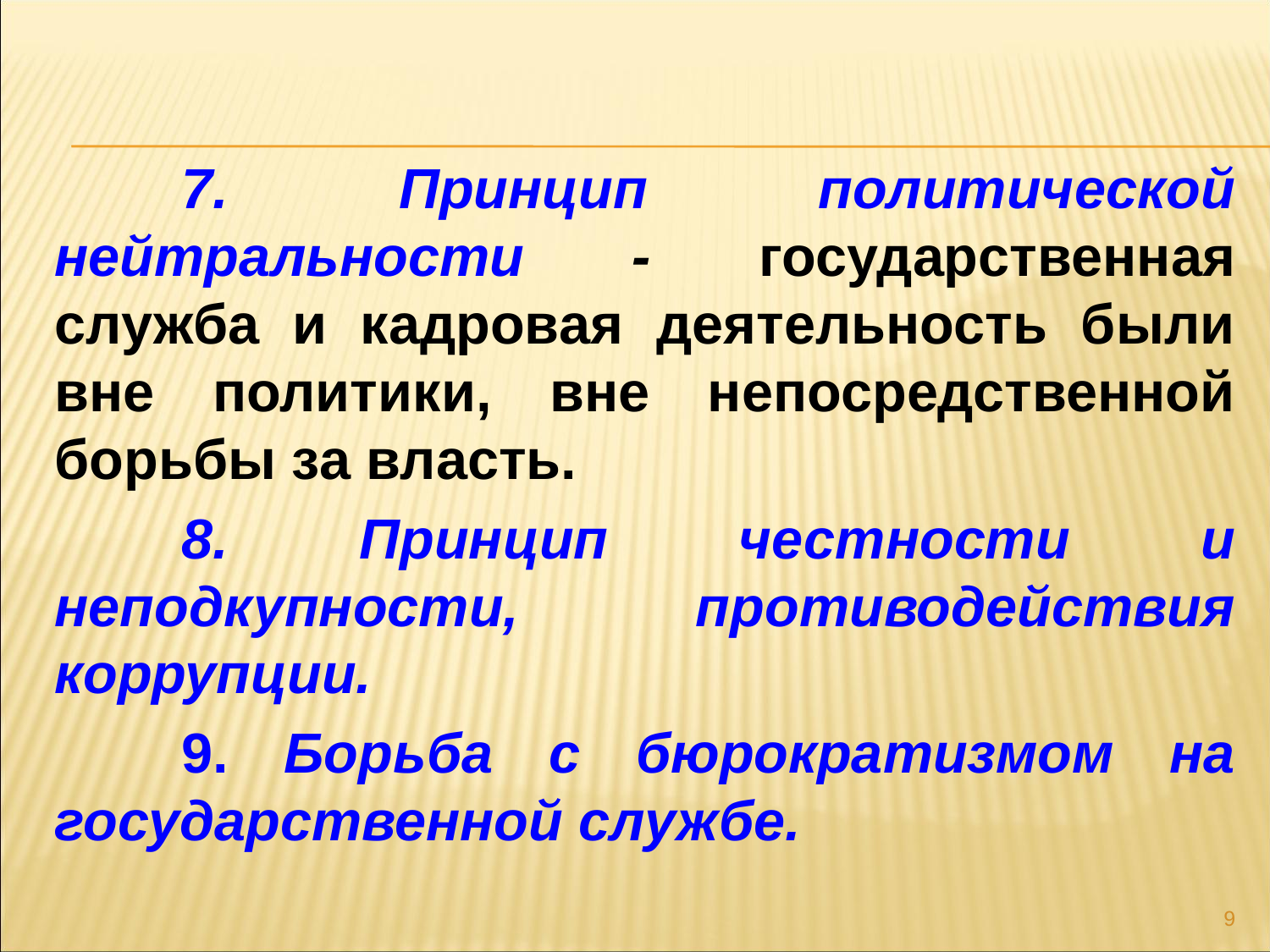

7. Принцип политической нейтральности - государственная служба и кадровая деятельность были вне политики, вне непосредственной борьбы за власть.
	8. Принцип честности и неподкупности, противодействия коррупции.
	9. Борьба с бюрократизмом на государственной службе.

9